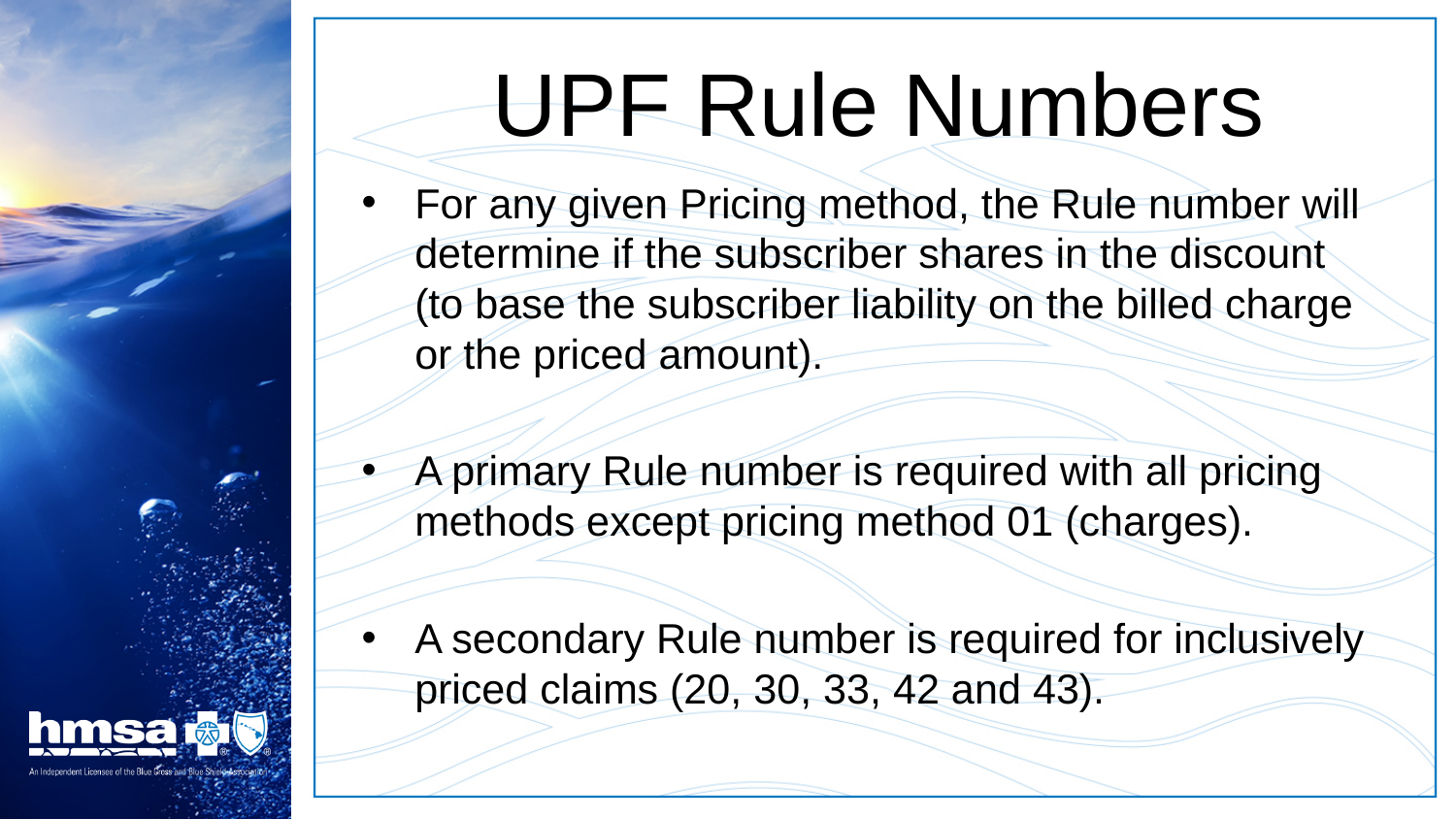

# UPF Rule Numbers
For any given Pricing method, the Rule number will determine if the subscriber shares in the discount (to base the subscriber liability on the billed charge or the priced amount).

A primary Rule number is required with all pricing methods except pricing method 01 (charges).

A secondary Rule number is required for inclusively priced claims (20, 30, 33, 42 and 43).